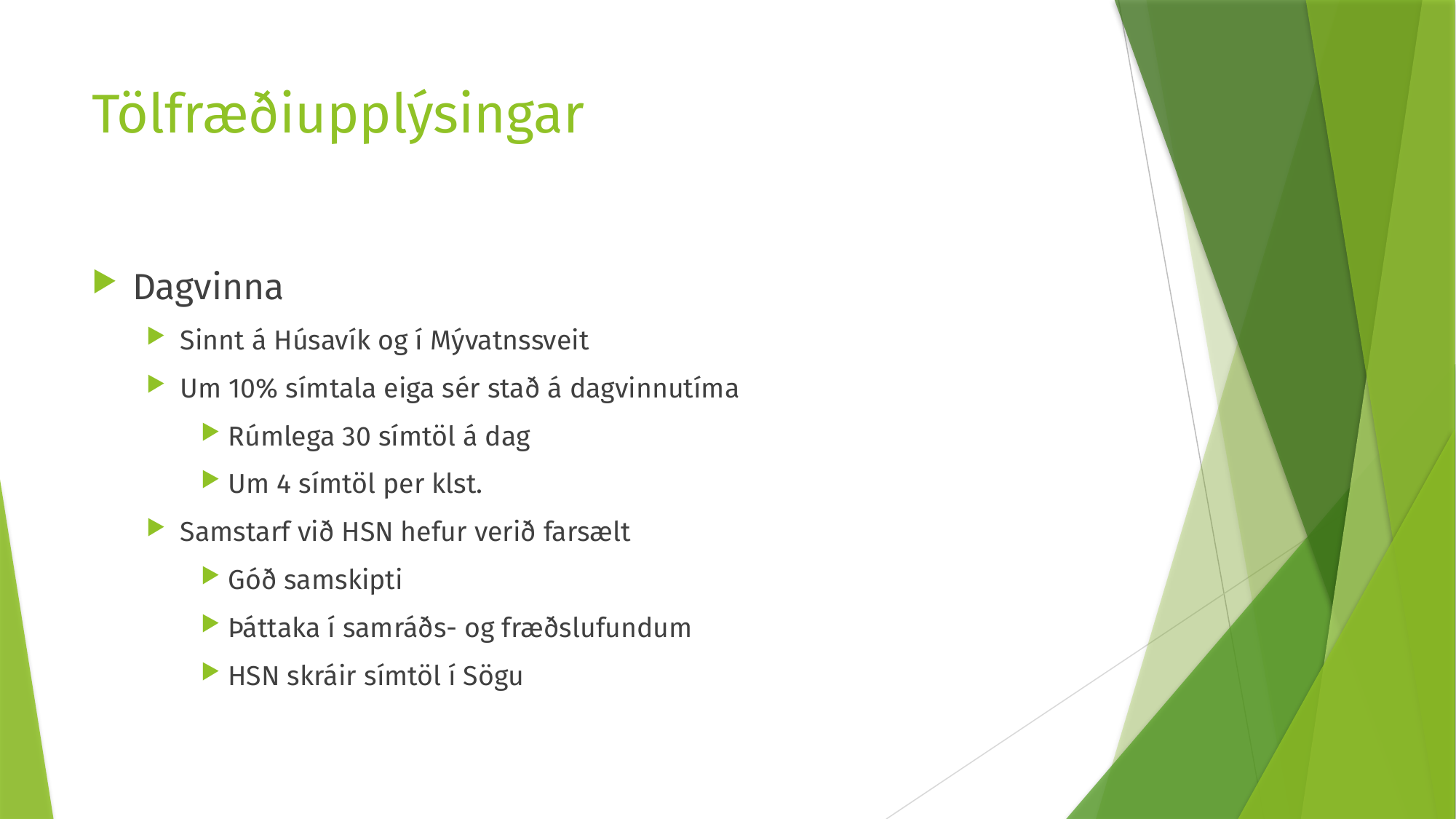

# Tölfræðiupplýsingar
Dagvinna
Sinnt á Húsavík og í Mývatnssveit
Um 10% símtala eiga sér stað á dagvinnutíma
Rúmlega 30 símtöl á dag
Um 4 símtöl per klst.
Samstarf við HSN hefur verið farsælt
Góð samskipti
Þáttaka í samráðs- og fræðslufundum
HSN skráir símtöl í Sögu